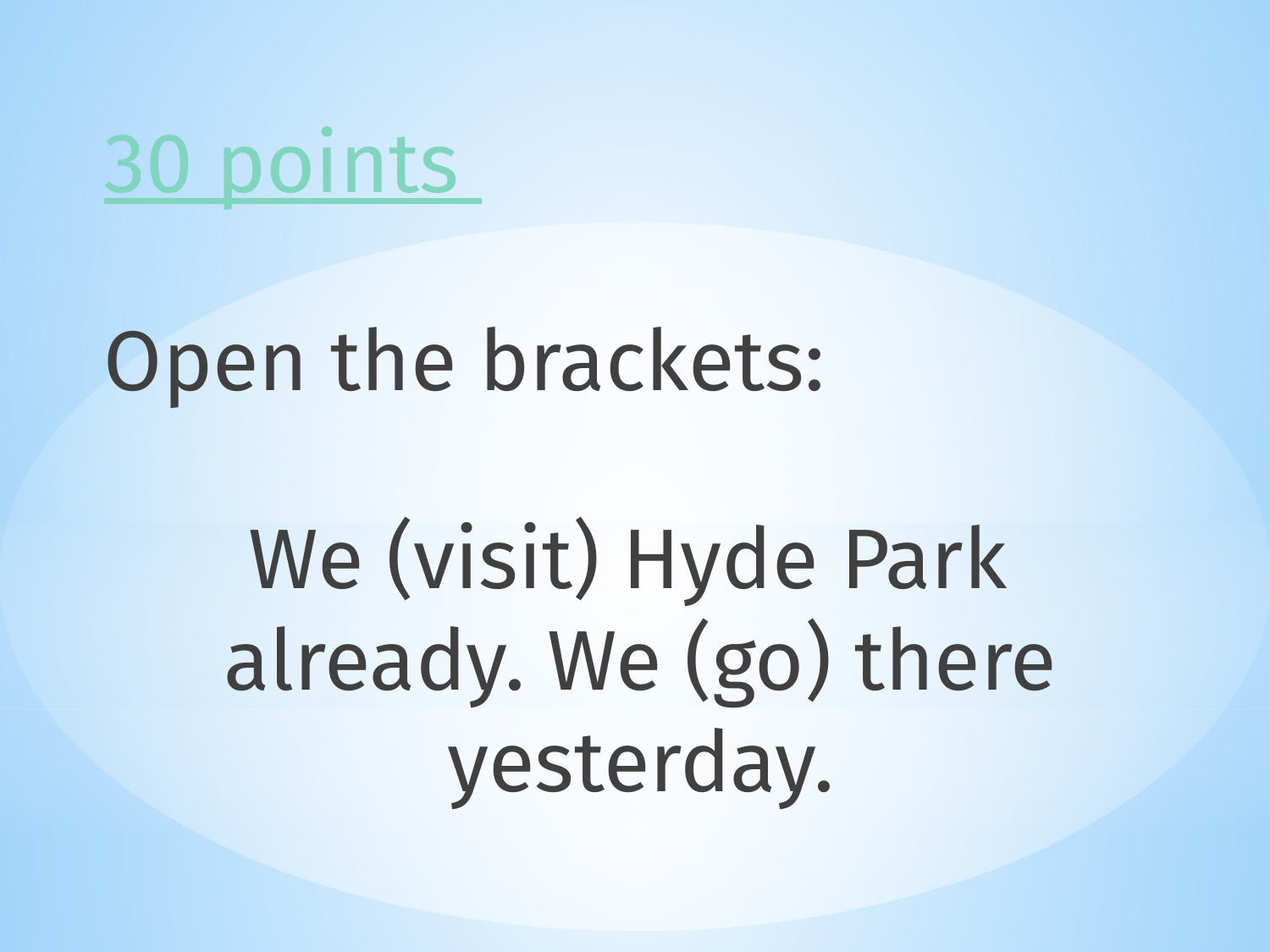

30 points

Open the brackets:

We (visit) Hyde Park already. We (go) there yesterday.